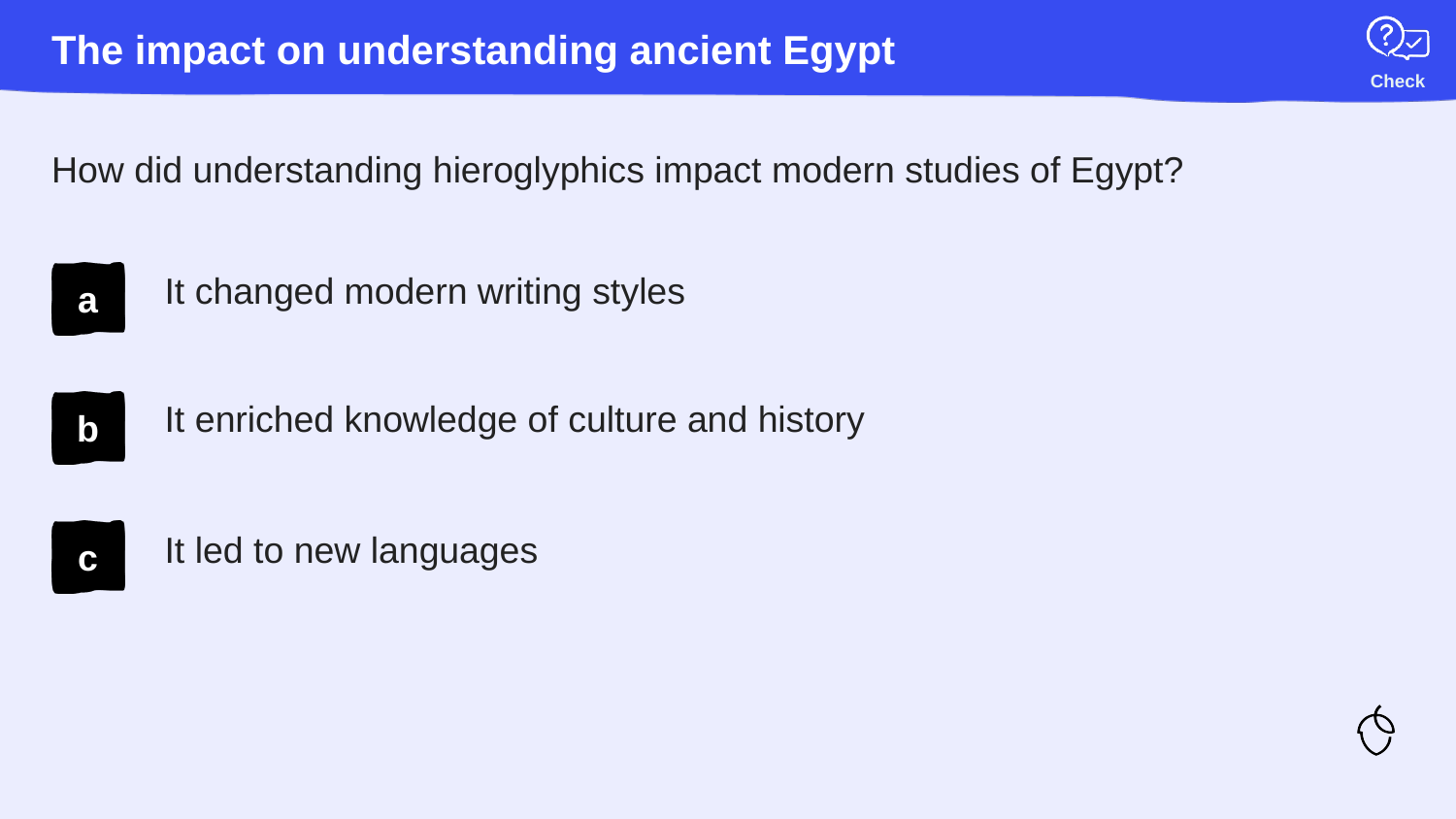

The impact on understanding ancient Egypt
# How did understanding hieroglyphics impact modern studies of Egypt?
It changed modern writing styles
It enriched knowledge of culture and history
It led to new languages